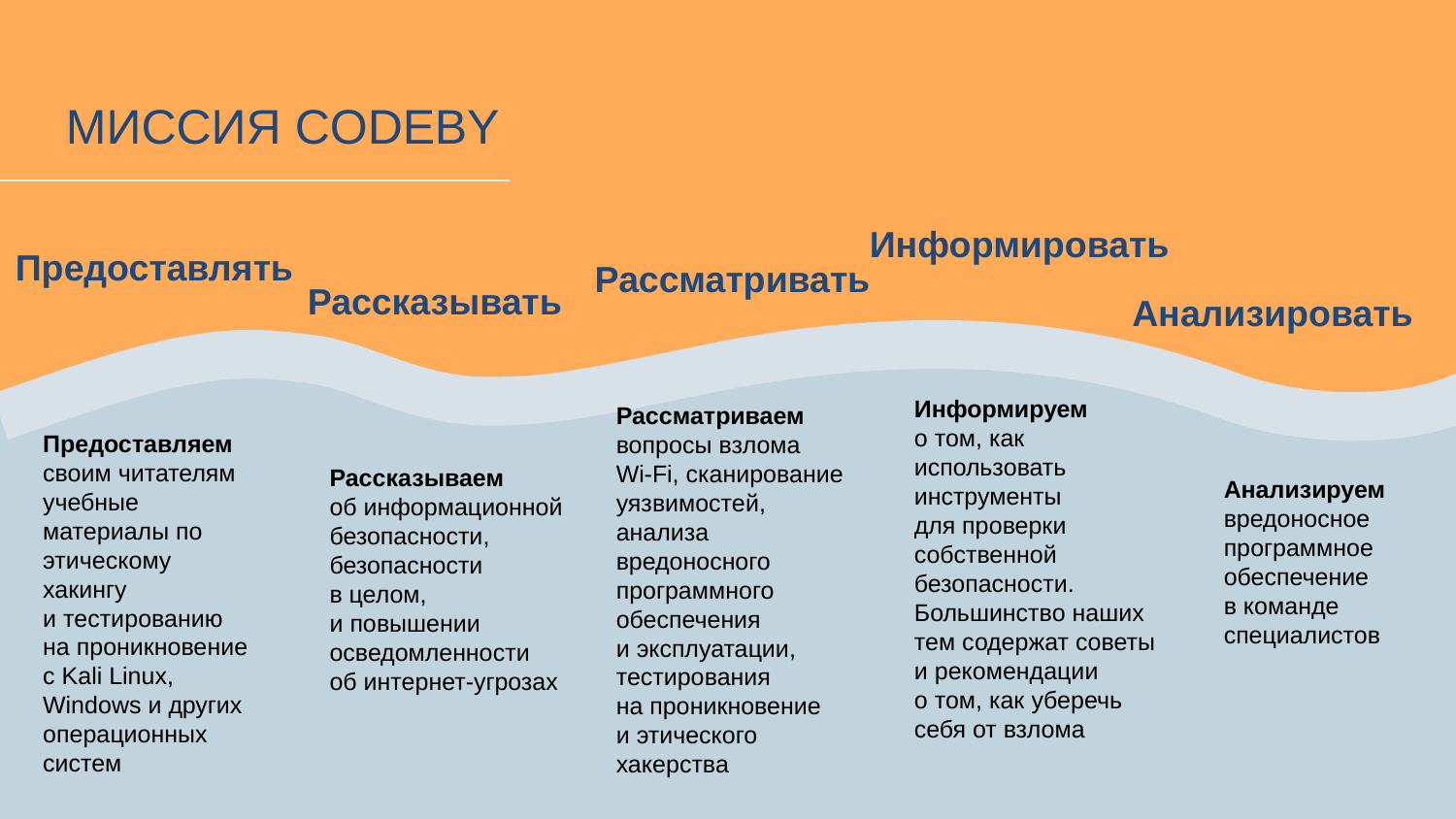

МИССИЯ CODEBY
Информировать
Предоставлять
Рассматривать
Рассказывать
Анализировать

Информируем
о том, как использовать инструменты
для проверки
собственной безопасности. Большинство наших тем содержат советы и рекомендации
о том, как уберечь себя от взлома
Рассматриваем вопросы взлома
Wi-Fi, сканирование уязвимостей, анализа вредоносного программного обеспечения
и эксплуатации, тестирования
на проникновение
и этического хакерства
Предоставляем
своим читателям учебные материалы по этическому хакингу
и тестированию
на проникновение
с Kali Linux, Windows и других операционных систем
Рассказываем
об информационной безопасности, безопасности
в целом,
и повышении осведомленности
об интернет-угрозах
Анализируем
вредоносное программное обеспечение
в команде специалистов